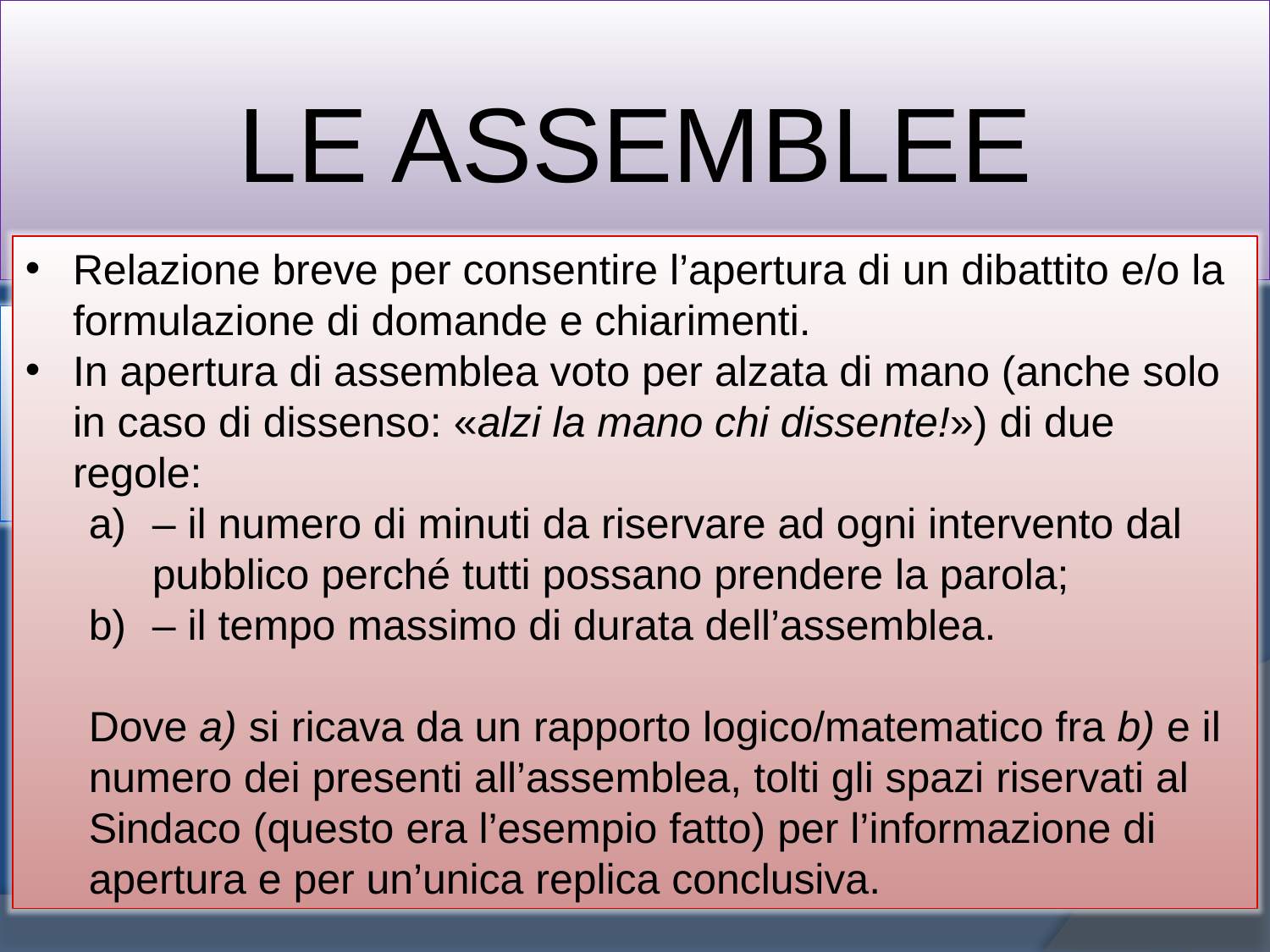

LE ASSEMBLEE
Relazione breve per consentire l’apertura di un dibattito e/o la formulazione di domande e chiarimenti.
In apertura di assemblea voto per alzata di mano (anche solo in caso di dissenso: «alzi la mano chi dissente!») di due regole:
– il numero di minuti da riservare ad ogni intervento dal pubblico perché tutti possano prendere la parola;
– il tempo massimo di durata dell’assemblea.

Dove a) si ricava da un rapporto logico/matematico fra b) e il numero dei presenti all’assemblea, tolti gli spazi riservati al Sindaco (questo era l’esempio fatto) per l’informazione di apertura e per un’unica replica conclusiva.
Assemblea informativa
di cosa c’è bisogno?